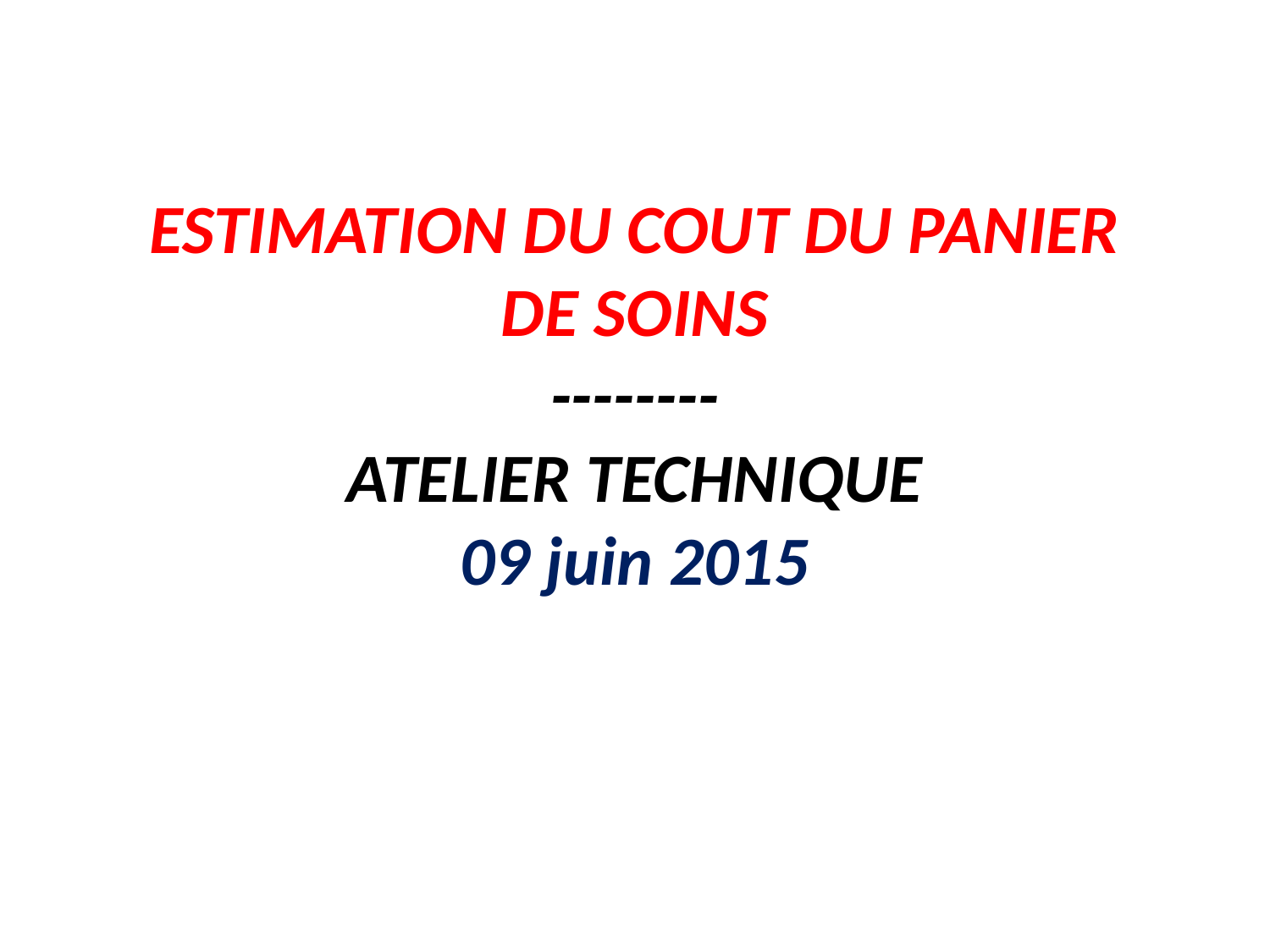

# ESTIMATION DU COUT DU PANIER DE SOINS -------- ATELIER TECHNIQUE 09 juin 2015